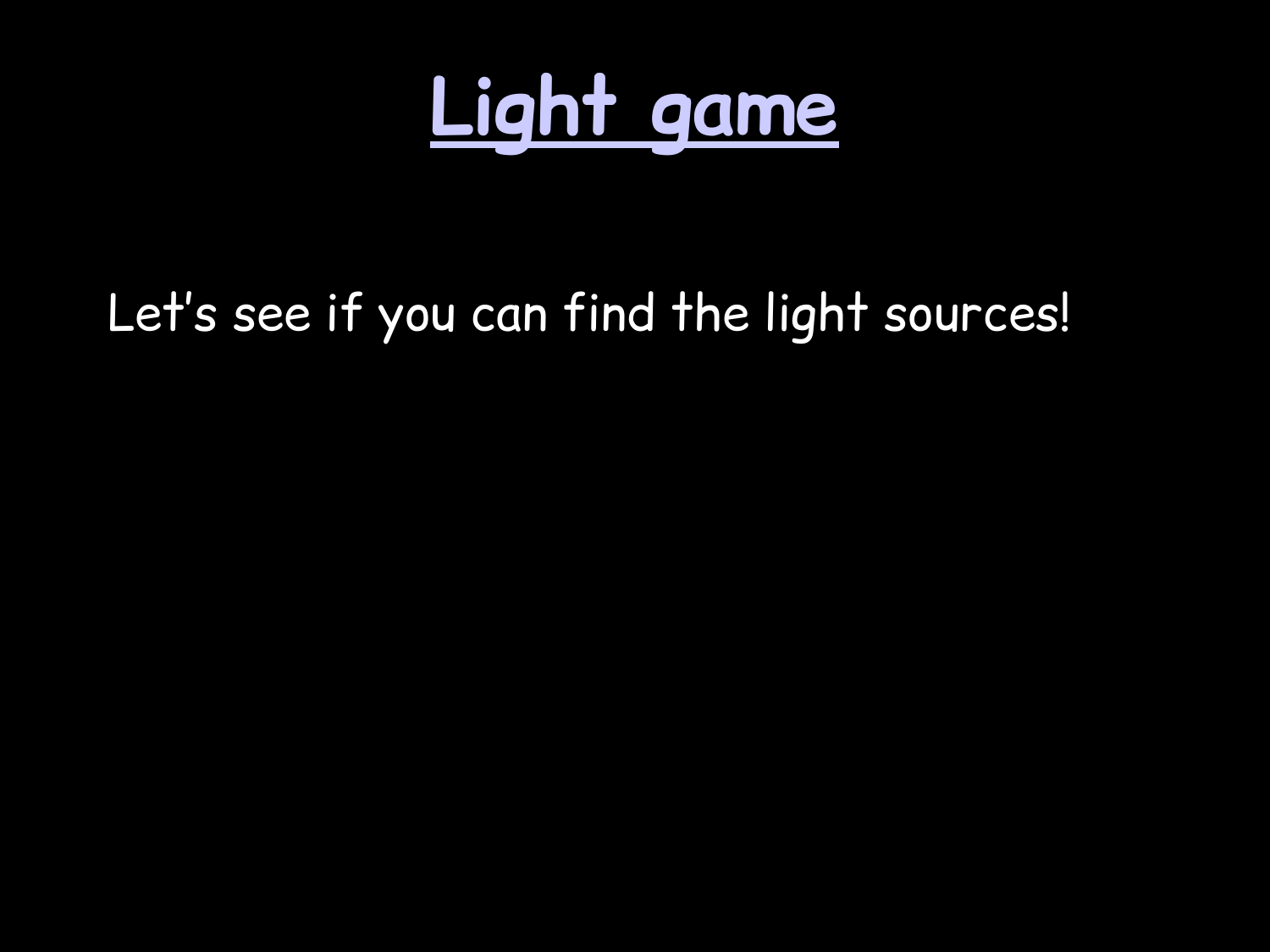

# Light game
Let’s see if you can find the light sources!